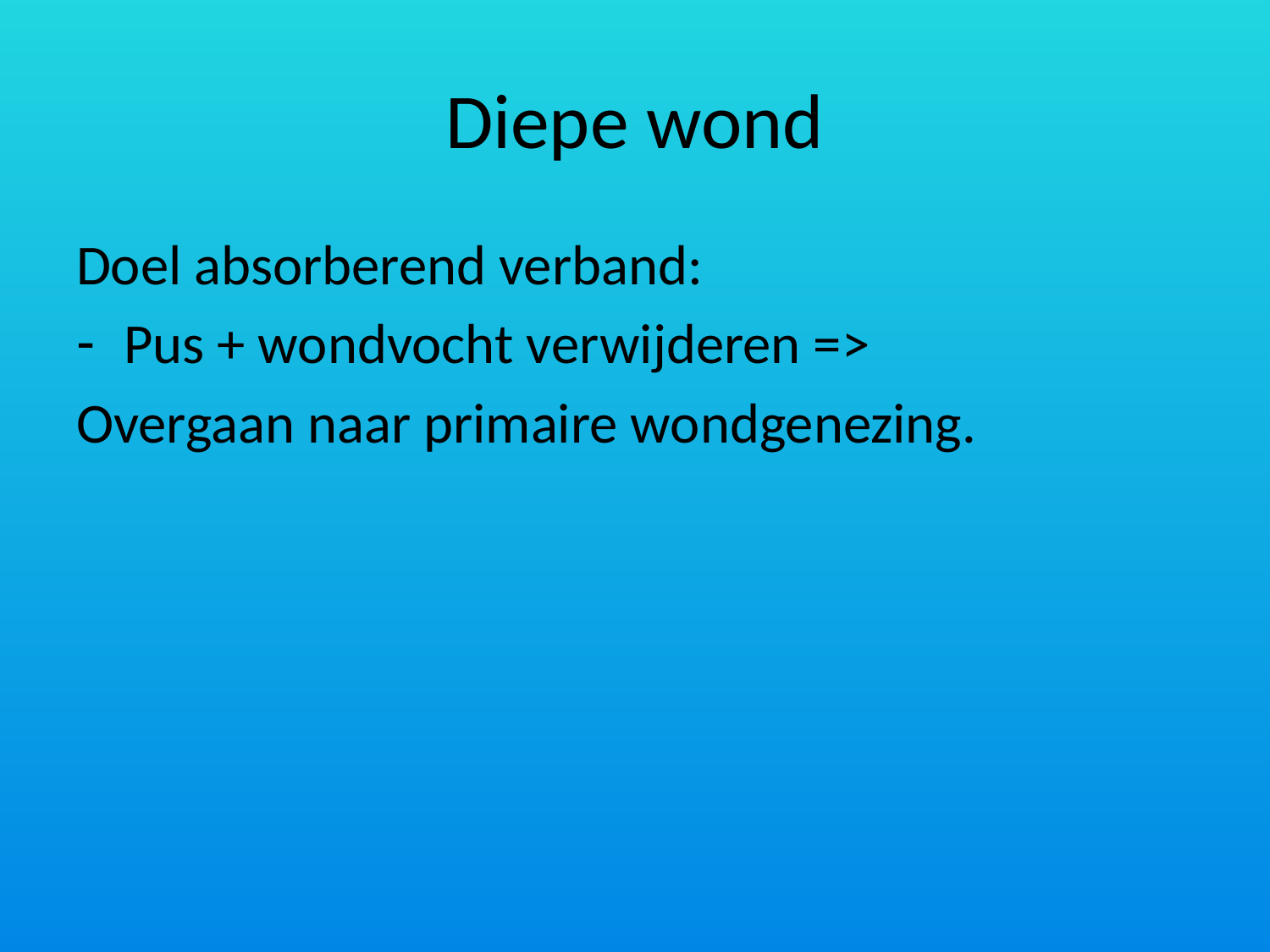

# Diepe wond
Doel absorberend verband:
Pus + wondvocht verwijderen =>
Overgaan naar primaire wondgenezing.